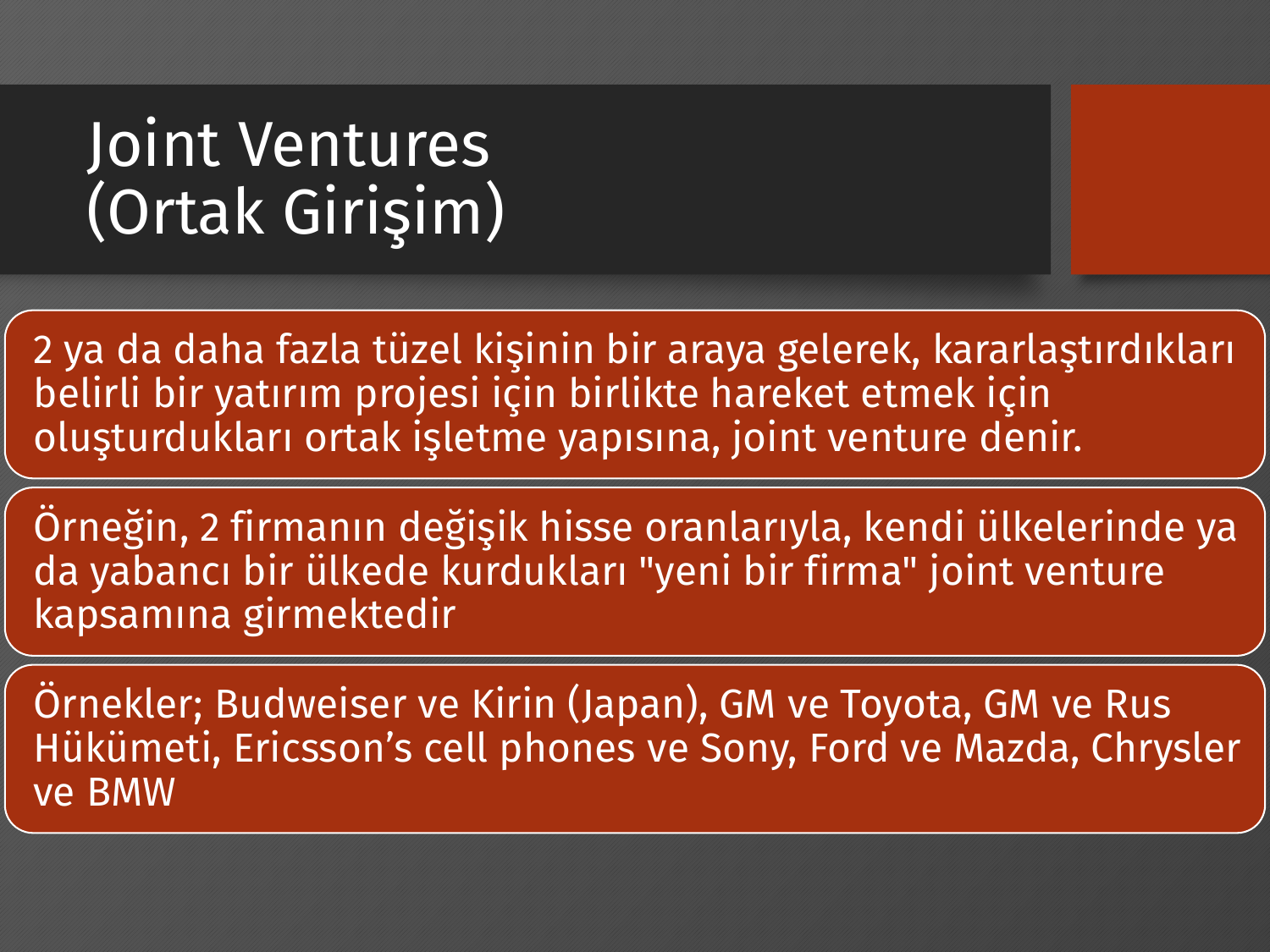

# Joint Ventures (Ortak Girişim)
2 ya da daha fazla tüzel kişinin bir araya gelerek, kararlaştırdıkları belirli bir yatırım projesi için birlikte hareket etmek için oluşturdukları ortak işletme yapısına, joint venture denir.
Örneğin, 2 firmanın değişik hisse oranlarıyla, kendi ülkelerinde ya da yabancı bir ülkede kurdukları "yeni bir firma" joint venture kapsamına girmektedir
Örnekler; Budweiser ve Kirin (Japan), GM ve Toyota, GM ve Rus Hükümeti, Ericsson’s cell phones ve Sony, Ford ve Mazda, Chrysler ve BMW